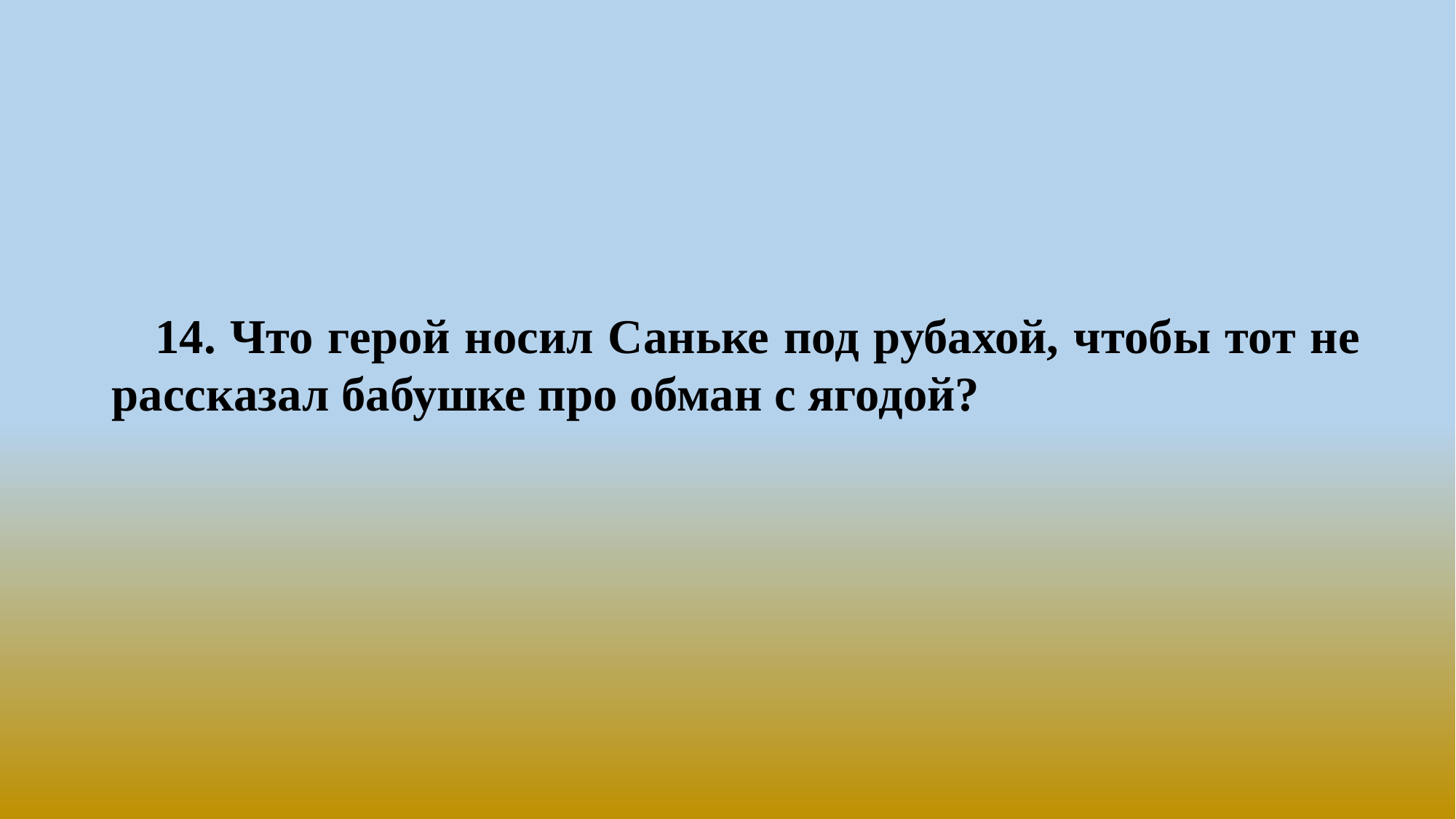

14. Что герой носил Саньке под рубахой, чтобы тот не рассказал бабушке про обман с ягодой?